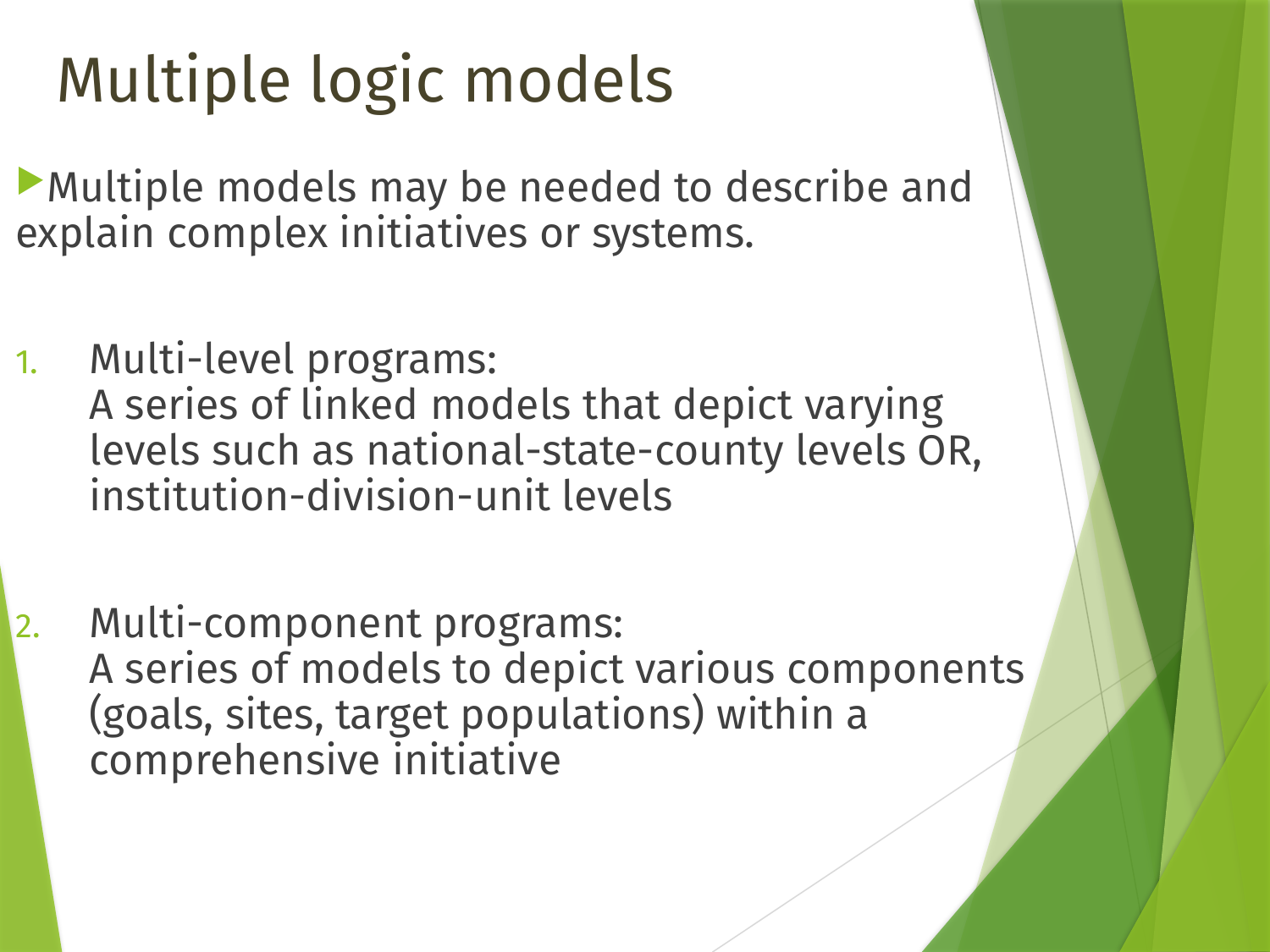

# Multiple logic models
Multiple models may be needed to describe and explain complex initiatives or systems.

Multi-level programs:
A series of linked models that depict varying levels such as national-state-county levels OR, institution-division-unit levels

Multi-component programs:
A series of models to depict various components (goals, sites, target populations) within a comprehensive initiative